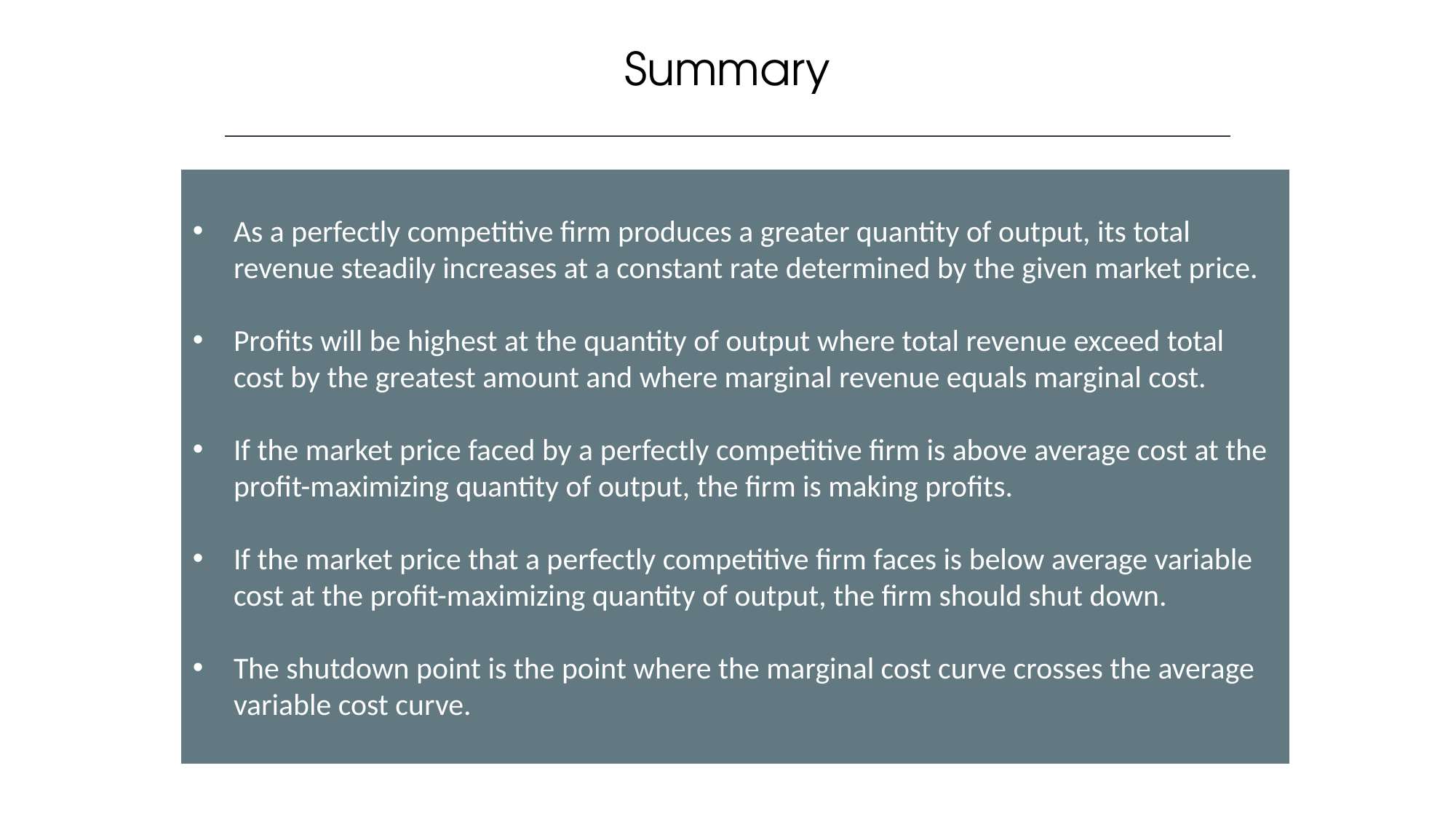

Summary
HAWKES LEARNING

As a perfectly competitive firm produces a greater quantity of output, its total revenue steadily increases at a constant rate determined by the given market price.

Profits will be highest at the quantity of output where total revenue exceed total cost by the greatest amount and where marginal revenue equals marginal cost.

If the market price faced by a perfectly competitive firm is above average cost at the profit-maximizing quantity of output, the firm is making profits.

If the market price that a perfectly competitive firm faces is below average variable cost at the profit-maximizing quantity of output, the firm should shut down.

The shutdown point is the point where the marginal cost curve crosses the average variable cost curve.